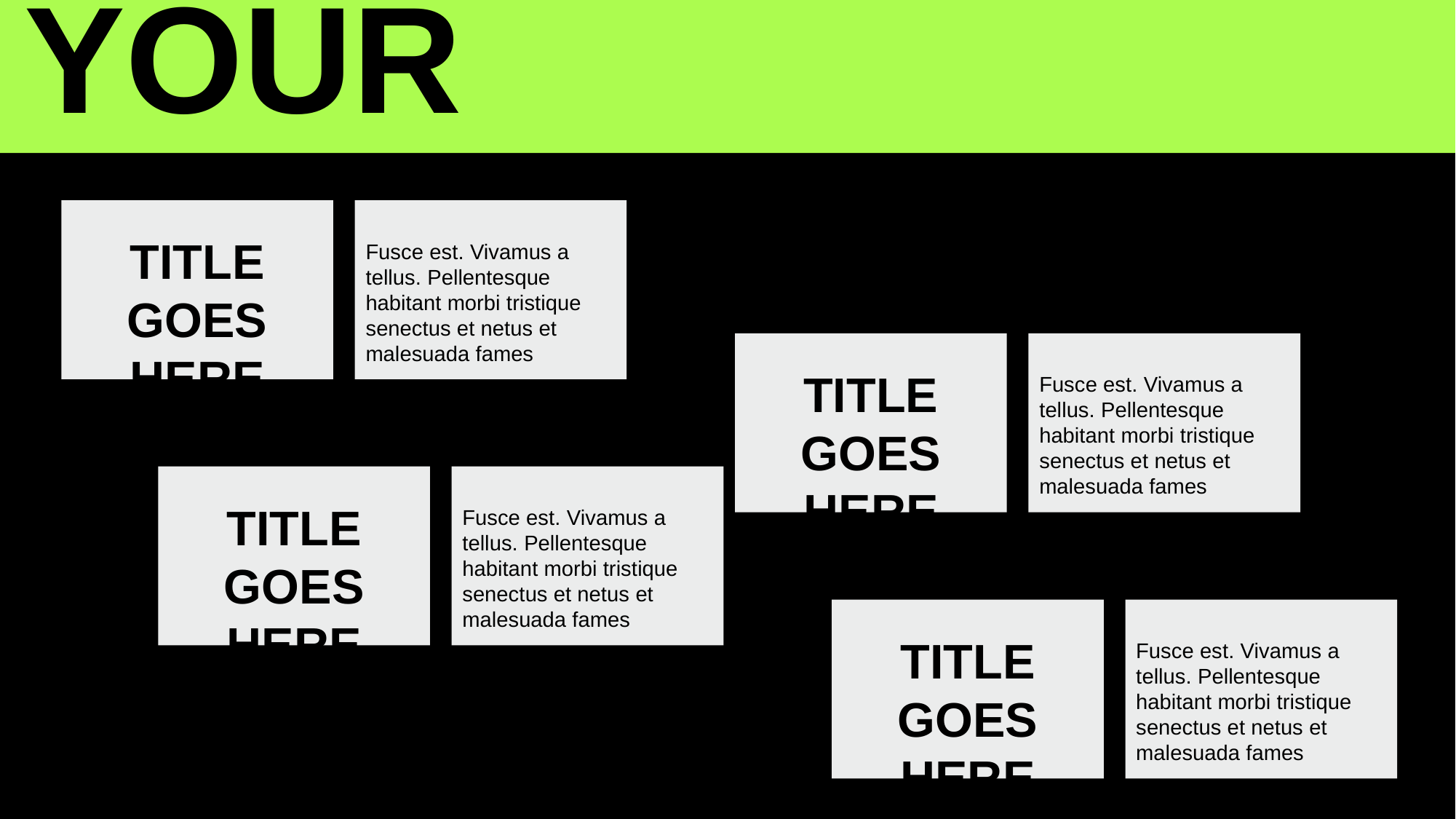

YOUR CORPORATE NAME GOES HERE

TITLE GOES HERE
Fusce est. Vivamus a tellus. Pellentesque habitant morbi tristique senectus et netus et malesuada fames

TITLE GOES HERE
Fusce est. Vivamus a tellus. Pellentesque habitant morbi tristique senectus et netus et malesuada fames

TITLE GOES HERE
Fusce est. Vivamus a tellus. Pellentesque habitant morbi tristique senectus et netus et malesuada fames

TITLE GOES HERE
Fusce est. Vivamus a tellus. Pellentesque habitant morbi tristique senectus et netus et malesuada fames